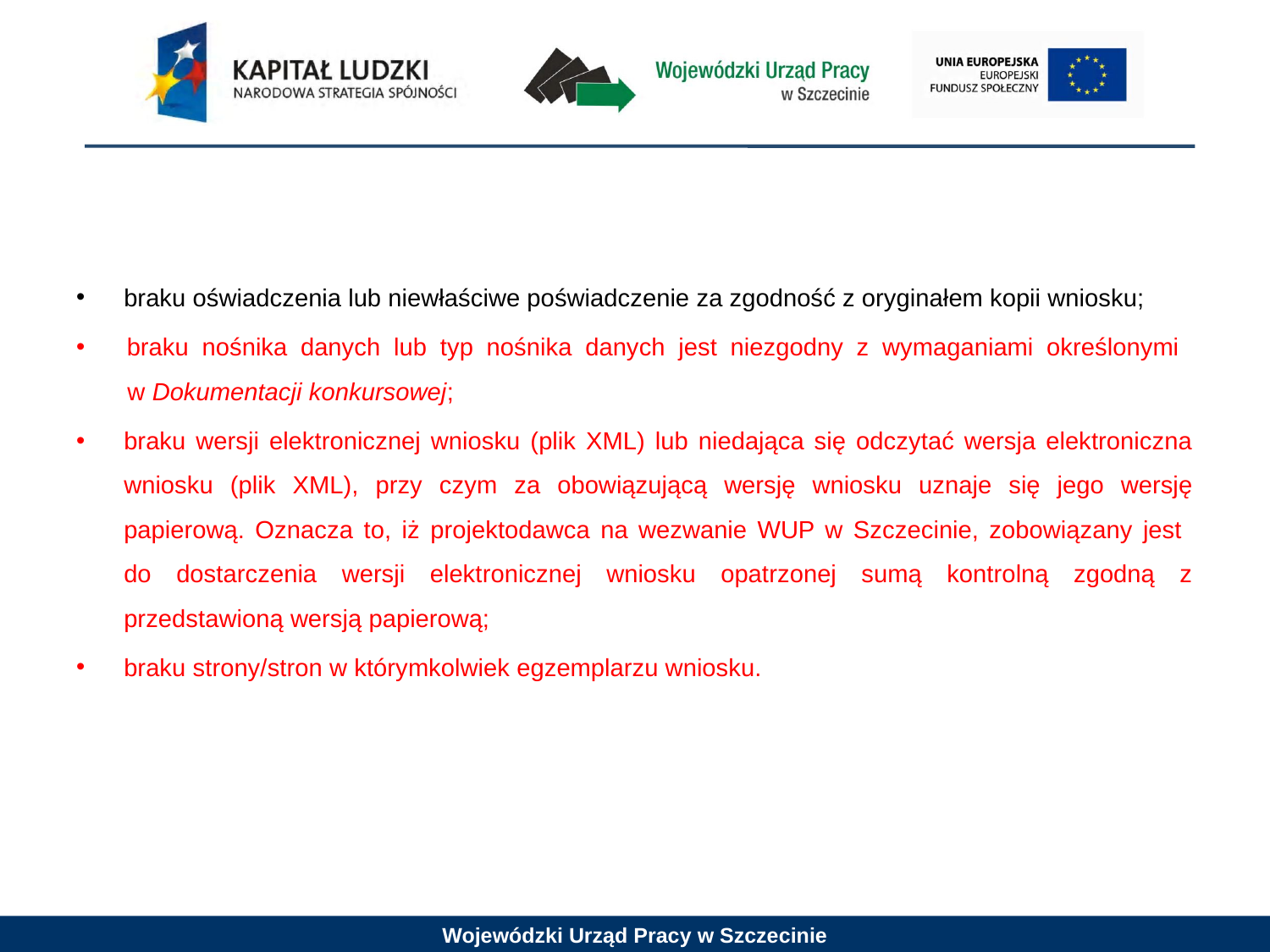

braku oświadczenia lub niewłaściwe poświadczenie za zgodność z oryginałem kopii wniosku;
 braku nośnika danych lub typ nośnika danych jest niezgodny z wymaganiami określonymi
  w Dokumentacji konkursowej;
braku wersji elektronicznej wniosku (plik XML) lub niedająca się odczytać wersja elektroniczna wniosku (plik XML), przy czym za obowiązującą wersję wniosku uznaje się jego wersję papierową. Oznacza to, iż projektodawca na wezwanie WUP w Szczecinie, zobowiązany jest
do dostarczenia wersji elektronicznej wniosku opatrzonej sumą kontrolną zgodną z przedstawioną wersją papierową;
braku strony/stron w którymkolwiek egzemplarzu wniosku.